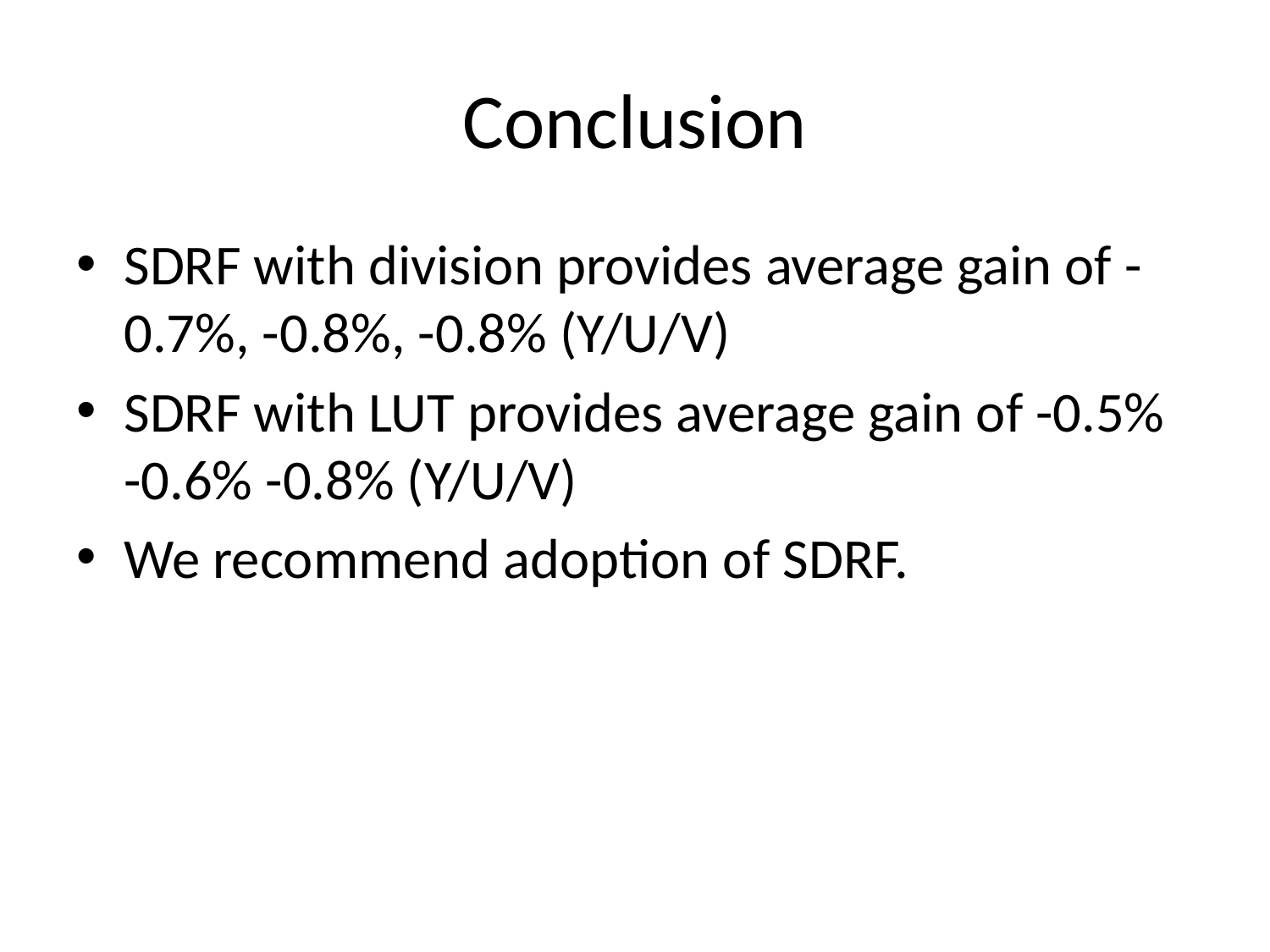

# Conclusion
SDRF with division provides average gain of -0.7%, -0.8%, -0.8% (Y/U/V)
SDRF with LUT provides average gain of -0.5% -0.6% -0.8% (Y/U/V)
We recommend adoption of SDRF.